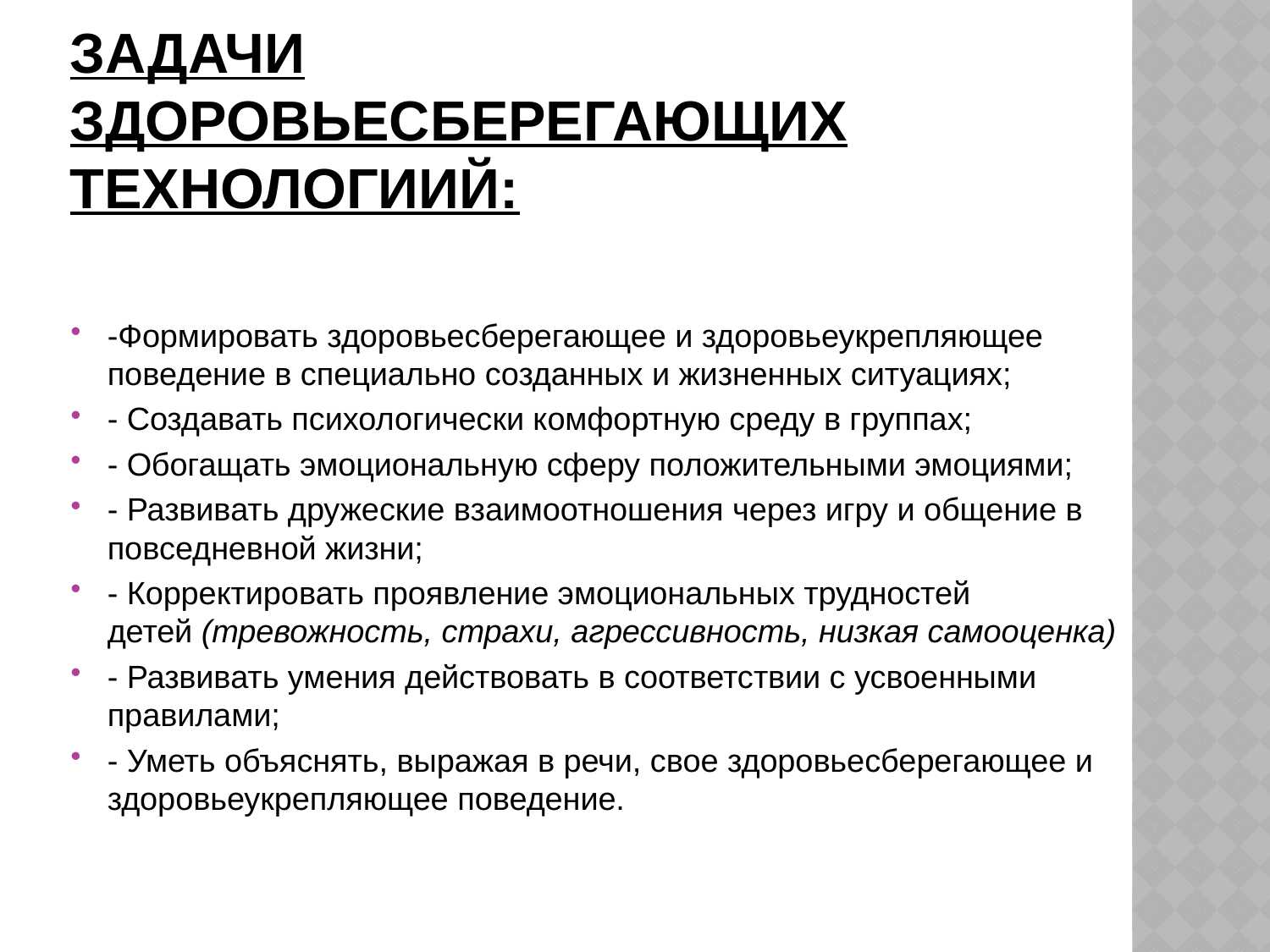

# Задачи здоровьесберегающих технологиий:

-Формировать здоровьесберегающее и здоровьеукрепляющее поведение в специально созданных и жизненных ситуациях;
- Создавать психологически комфортную среду в группах;
- Обогащать эмоциональную сферу положительными эмоциями;
- Развивать дружеские взаимоотношения через игру и общение в повседневной жизни;
- Корректировать проявление эмоциональных трудностей детей (тревожность, страхи, агрессивность, низкая самооценка)
- Развивать умения действовать в соответствии с усвоенными правилами;
- Уметь объяснять, выражая в речи, свое здоровьесберегающее и здоровьеукрепляющее поведение.